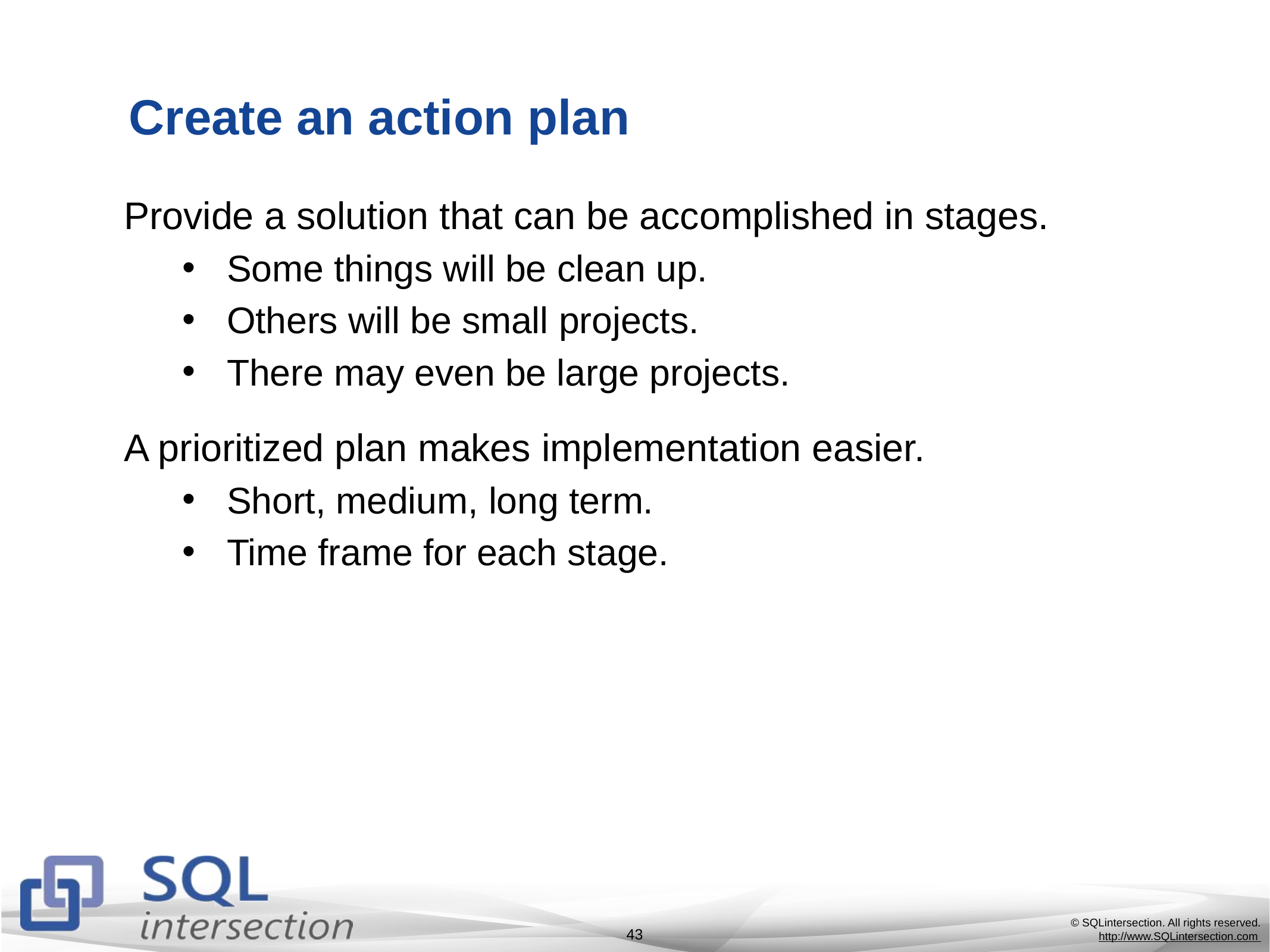

# Create an action plan
Provide a solution that can be accomplished in stages.
Some things will be clean up.
Others will be small projects.
There may even be large projects.
A prioritized plan makes implementation easier.
Short, medium, long term.
Time frame for each stage.